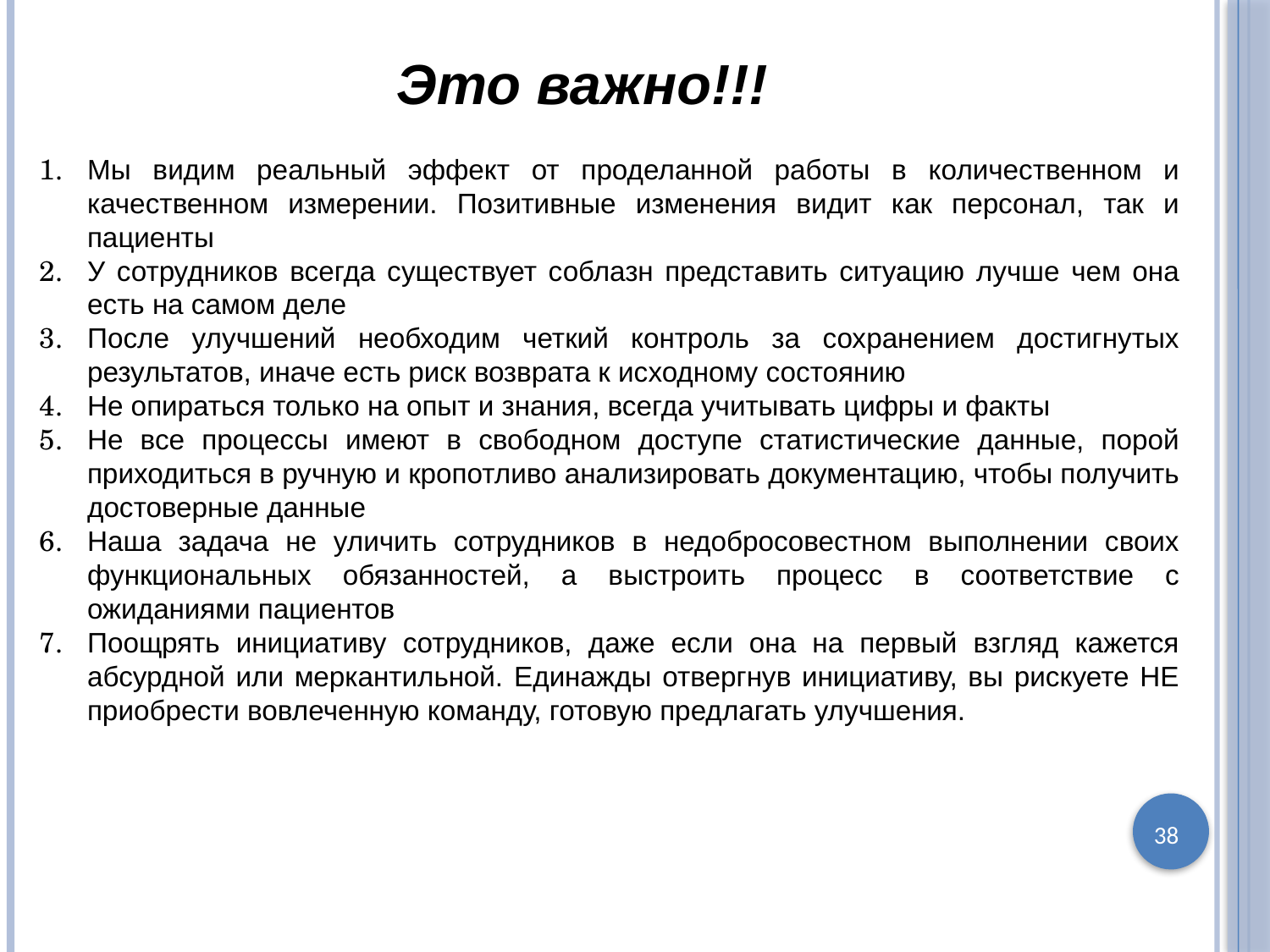

# Это важно!!!

Мы видим реальный эффект от проделанной работы в количественном и качественном измерении. Позитивные изменения видит как персонал, так и пациенты
У сотрудников всегда существует соблазн представить ситуацию лучше чем она есть на самом деле
После улучшений необходим четкий контроль за сохранением достигнутых результатов, иначе есть риск возврата к исходному состоянию
Не опираться только на опыт и знания, всегда учитывать цифры и факты
Не все процессы имеют в свободном доступе статистические данные, порой приходиться в ручную и кропотливо анализировать документацию, чтобы получить достоверные данные
Наша задача не уличить сотрудников в недобросовестном выполнении своих функциональных обязанностей, а выстроить процесс в соответствие с ожиданиями пациентов
Поощрять инициативу сотрудников, даже если она на первый взгляд кажется абсурдной или меркантильной. Единажды отвергнув инициативу, вы рискуете НЕ приобрести вовлеченную команду, готовую предлагать улучшения.
38